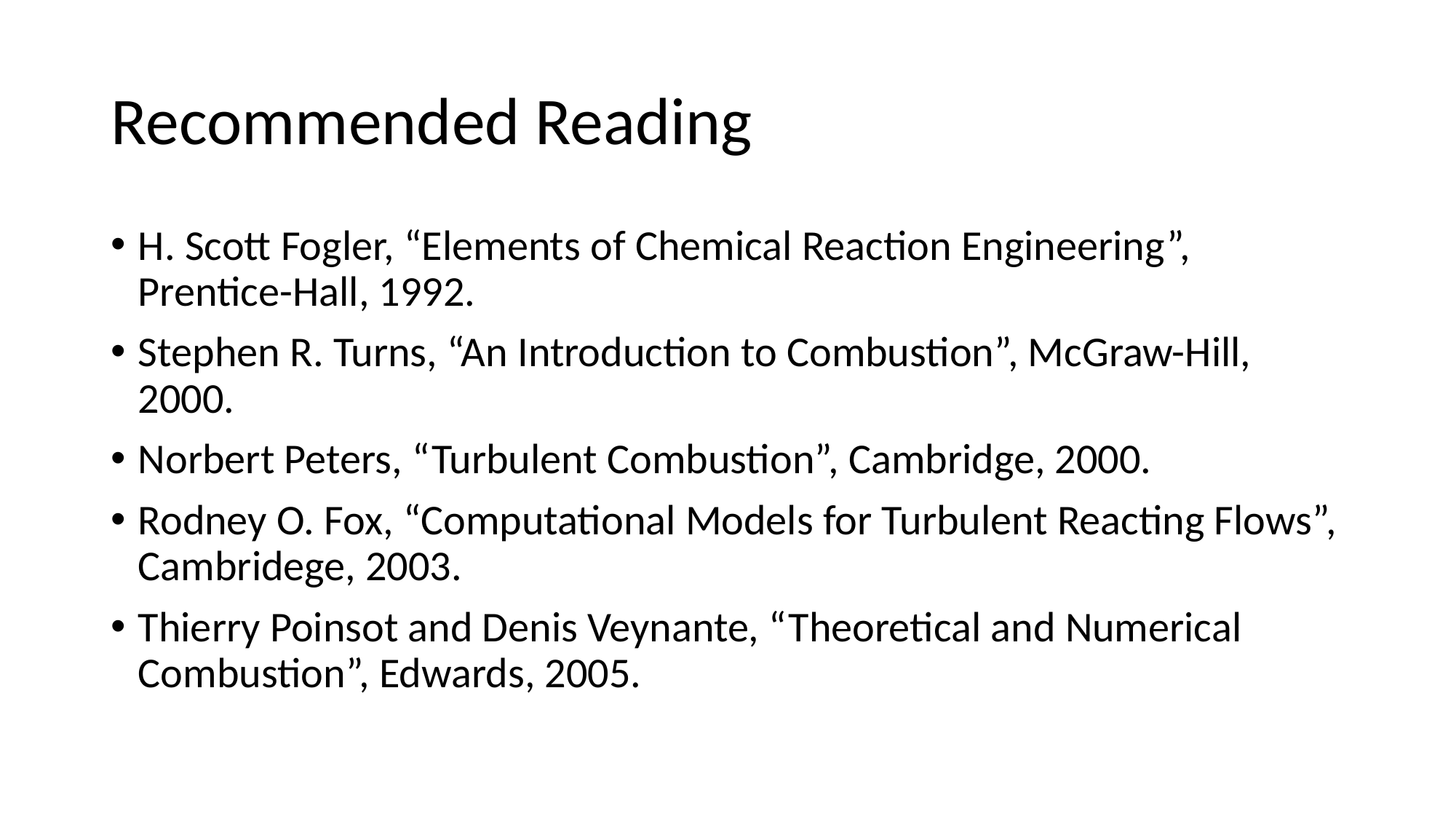

# Recommended Reading
H. Scott Fogler, “Elements of Chemical Reaction Engineering”, Prentice-Hall, 1992.
Stephen R. Turns, “An Introduction to Combustion”, McGraw-Hill, 2000.
Norbert Peters, “Turbulent Combustion”, Cambridge, 2000.
Rodney O. Fox, “Computational Models for Turbulent Reacting Flows”, Cambridege, 2003.
Thierry Poinsot and Denis Veynante, “Theoretical and Numerical Combustion”, Edwards, 2005.